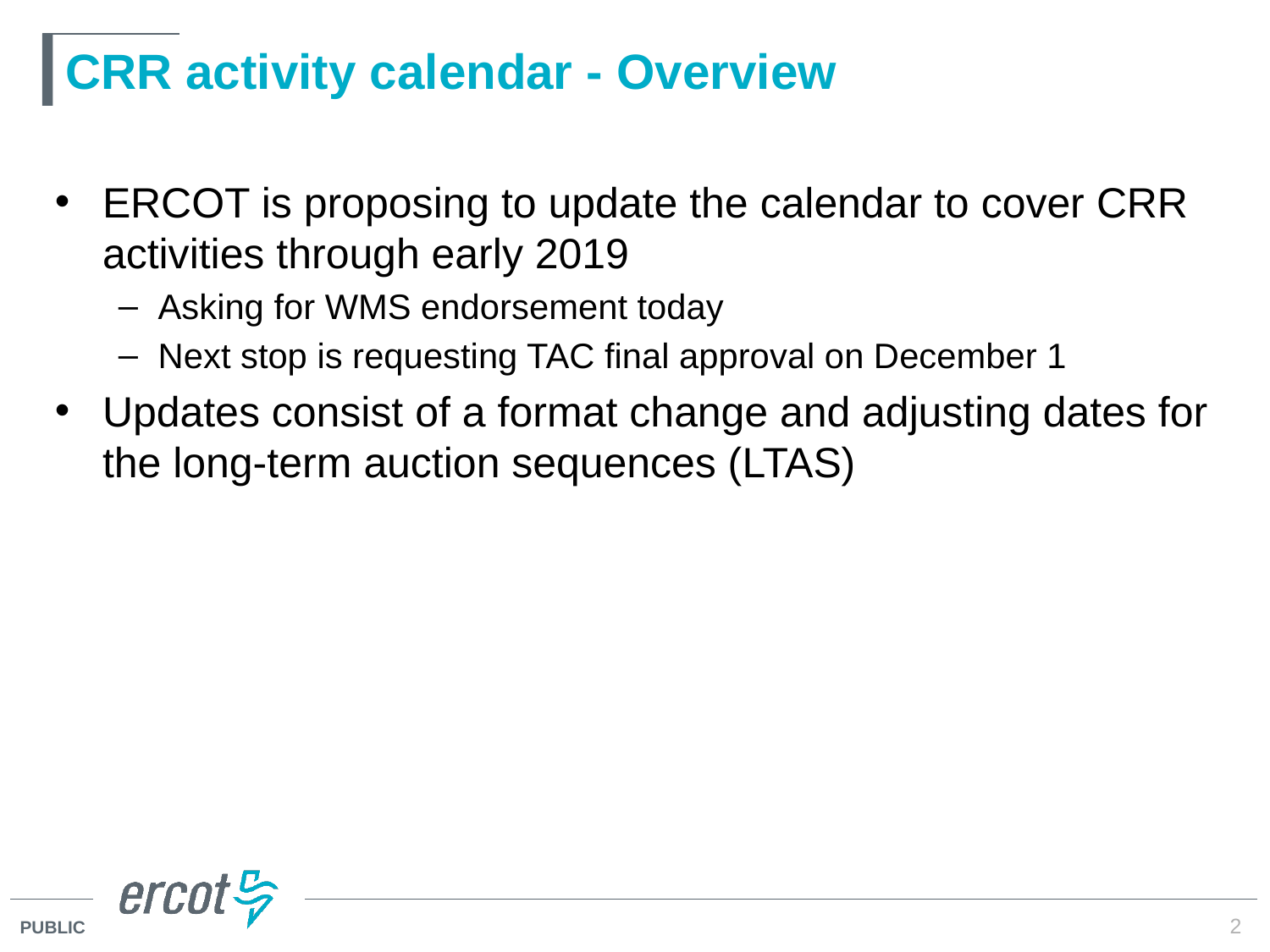

# CRR activity calendar - Overview
ERCOT is proposing to update the calendar to cover CRR activities through early 2019
Asking for WMS endorsement today
Next stop is requesting TAC final approval on December 1
Updates consist of a format change and adjusting dates for the long-term auction sequences (LTAS)
2